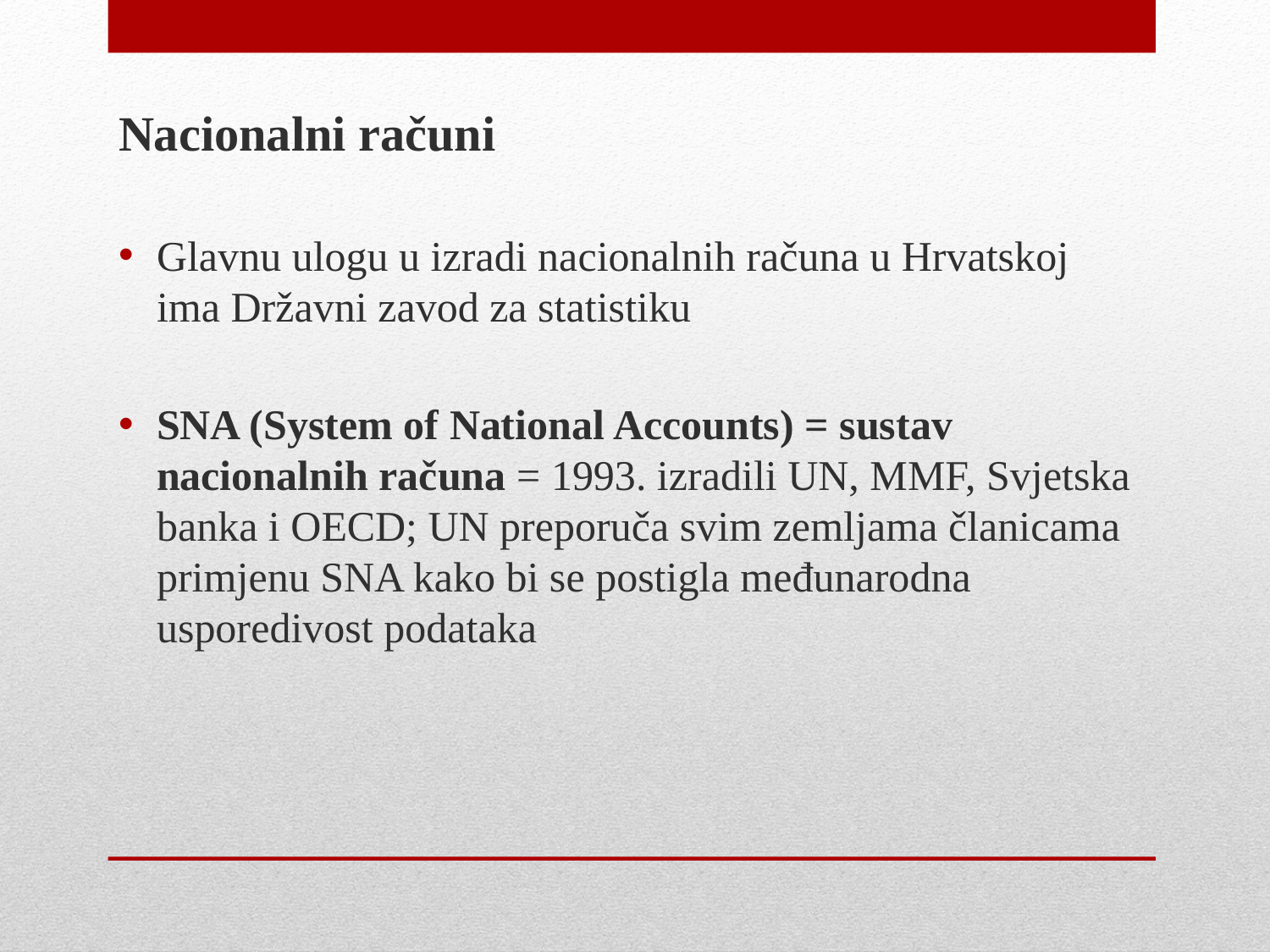

Nacionalni računi

Glavnu ulogu u izradi nacionalnih računa u Hrvatskoj ima Državni zavod za statistiku

SNA (System of National Accounts) = sustav nacionalnih računa = 1993. izradili UN, MMF, Svjetska banka i OECD; UN preporuča svim zemljama članicama primjenu SNA kako bi se postigla međunarodna usporedivost podataka